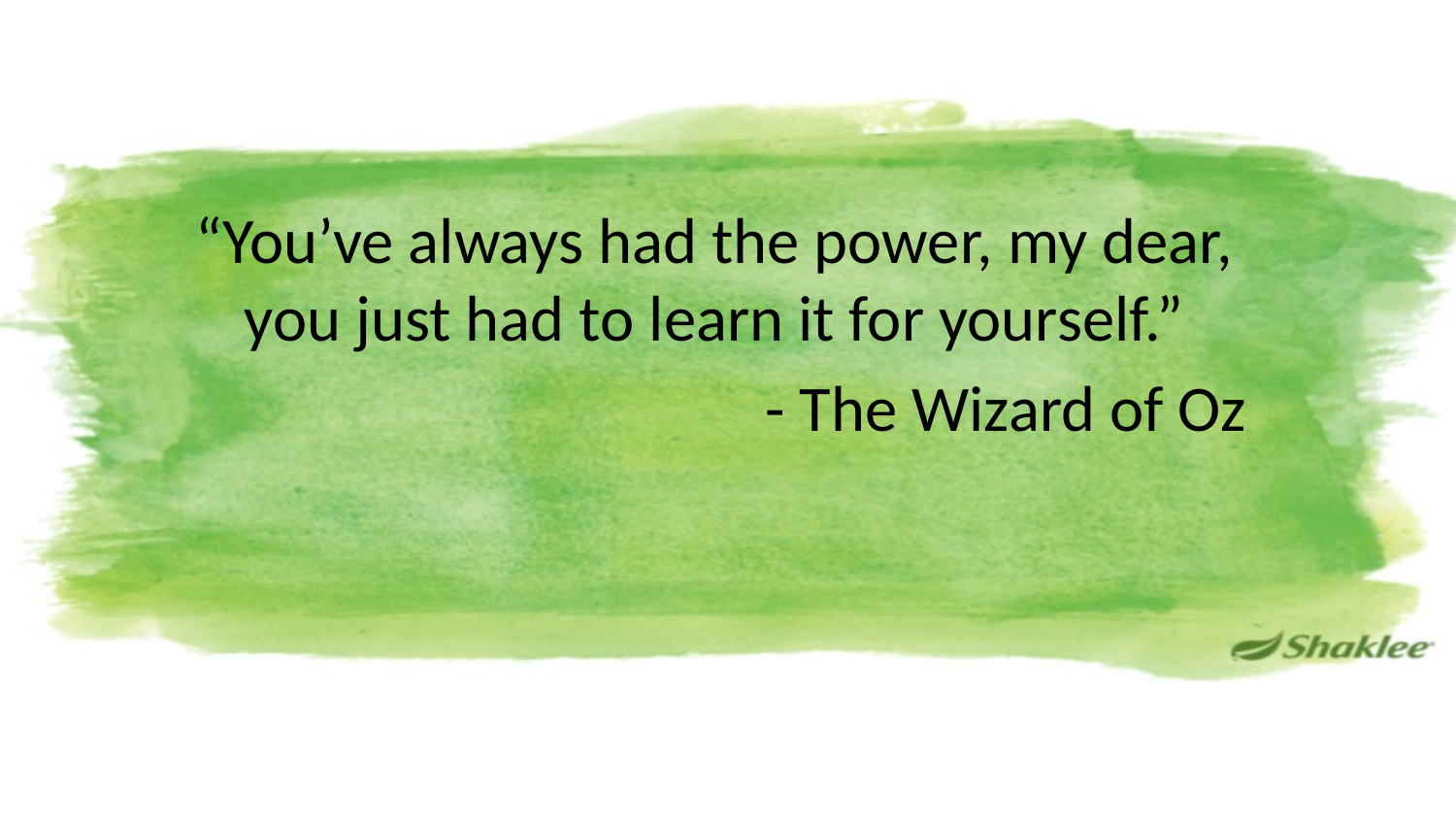

“You’ve always had the power, my dear, you just had to learn it for yourself.”
				- The Wizard of Oz